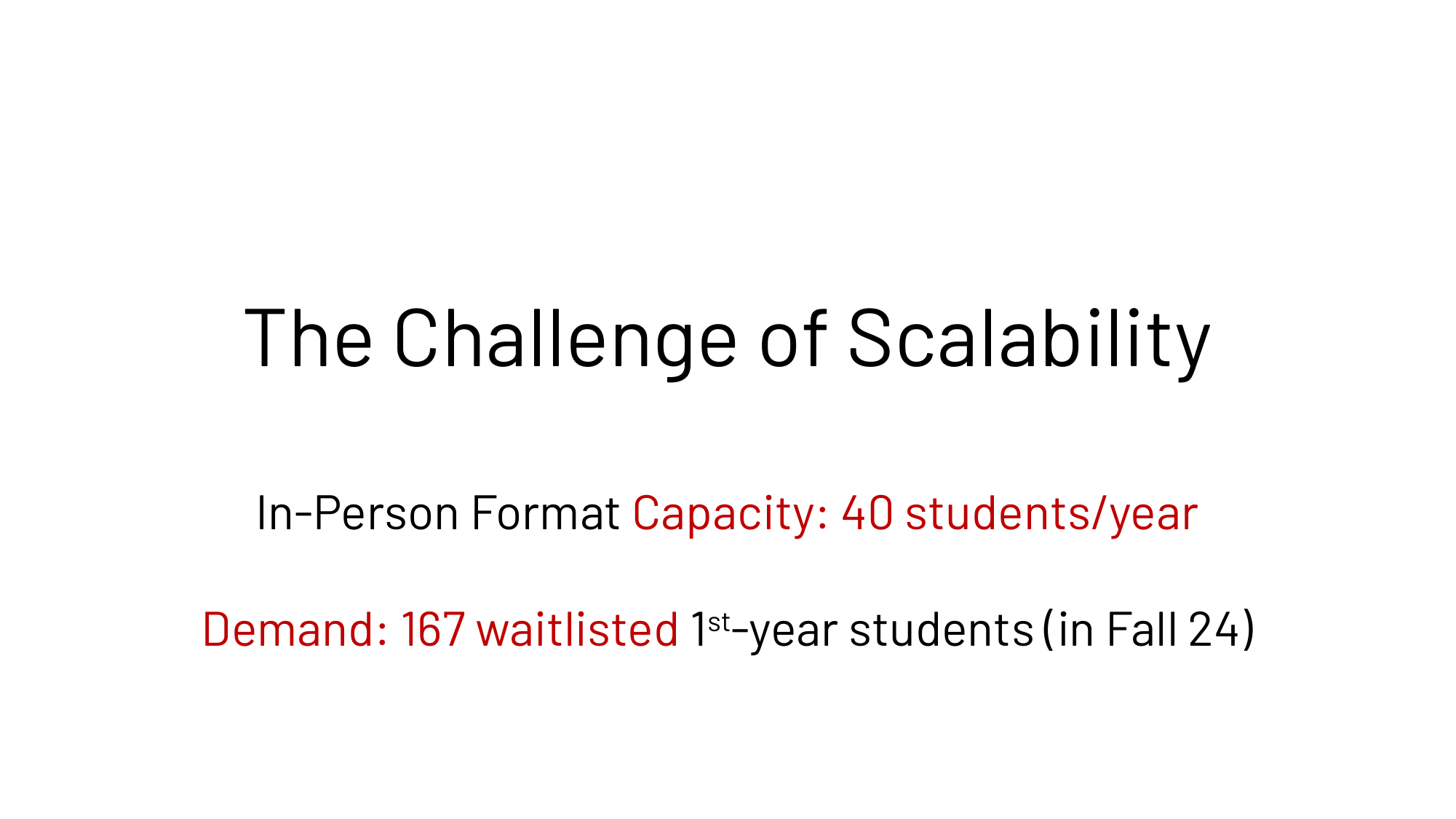

The Challenge of Scalability

In-Person Format Capacity: 40 students/year

Demand: 167 waitlisted 1st-year students (in Fall 24)